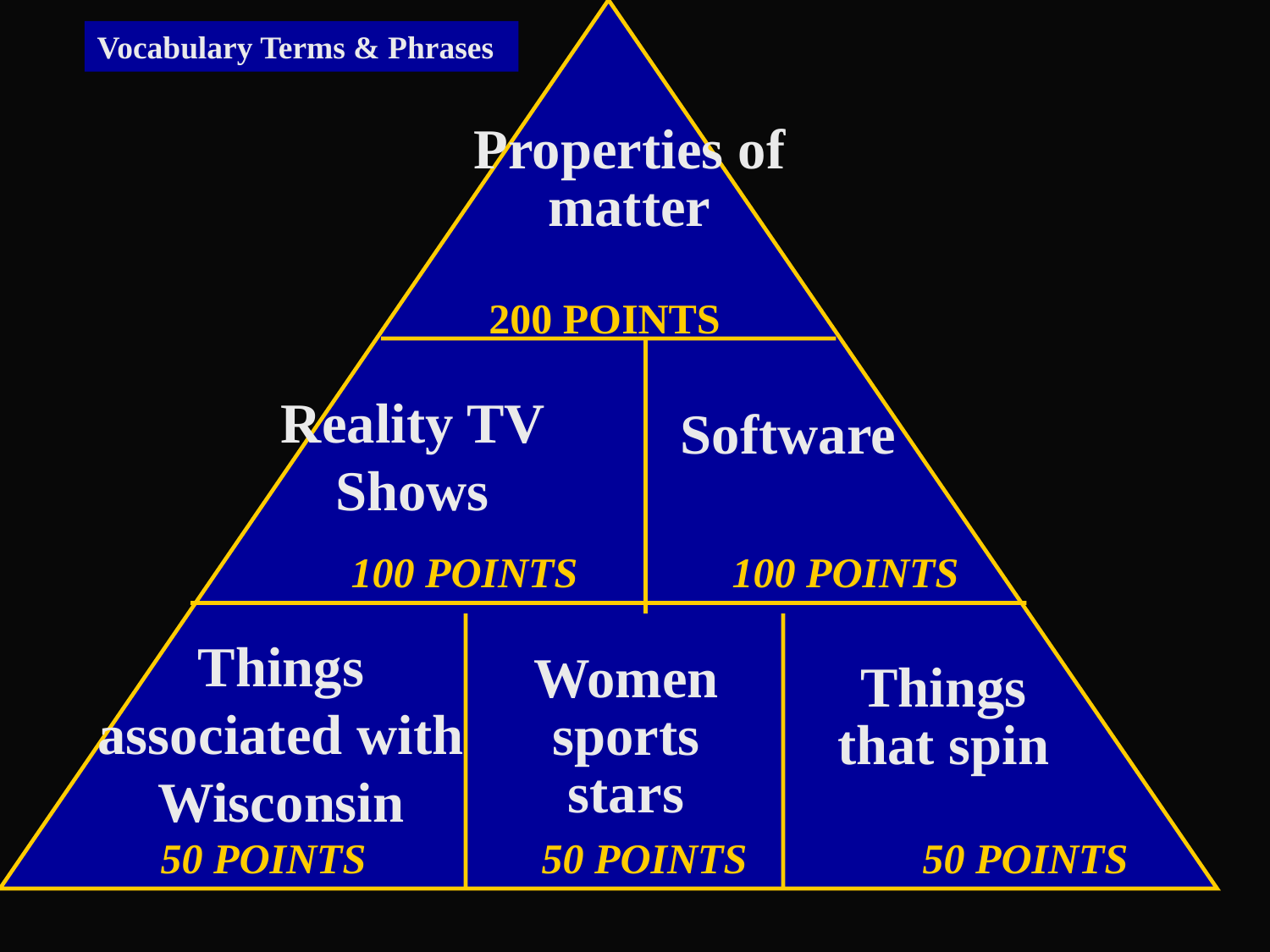

Vocabulary Terms & Phrases
Properties of matter
200 POINTS

Reality TV Shows
Software
100 POINTS		100 POINTS

Things associated with Wisconsin
Women sports stars

Things that spin
50 POINTS		50 POINTS		50 POINTS